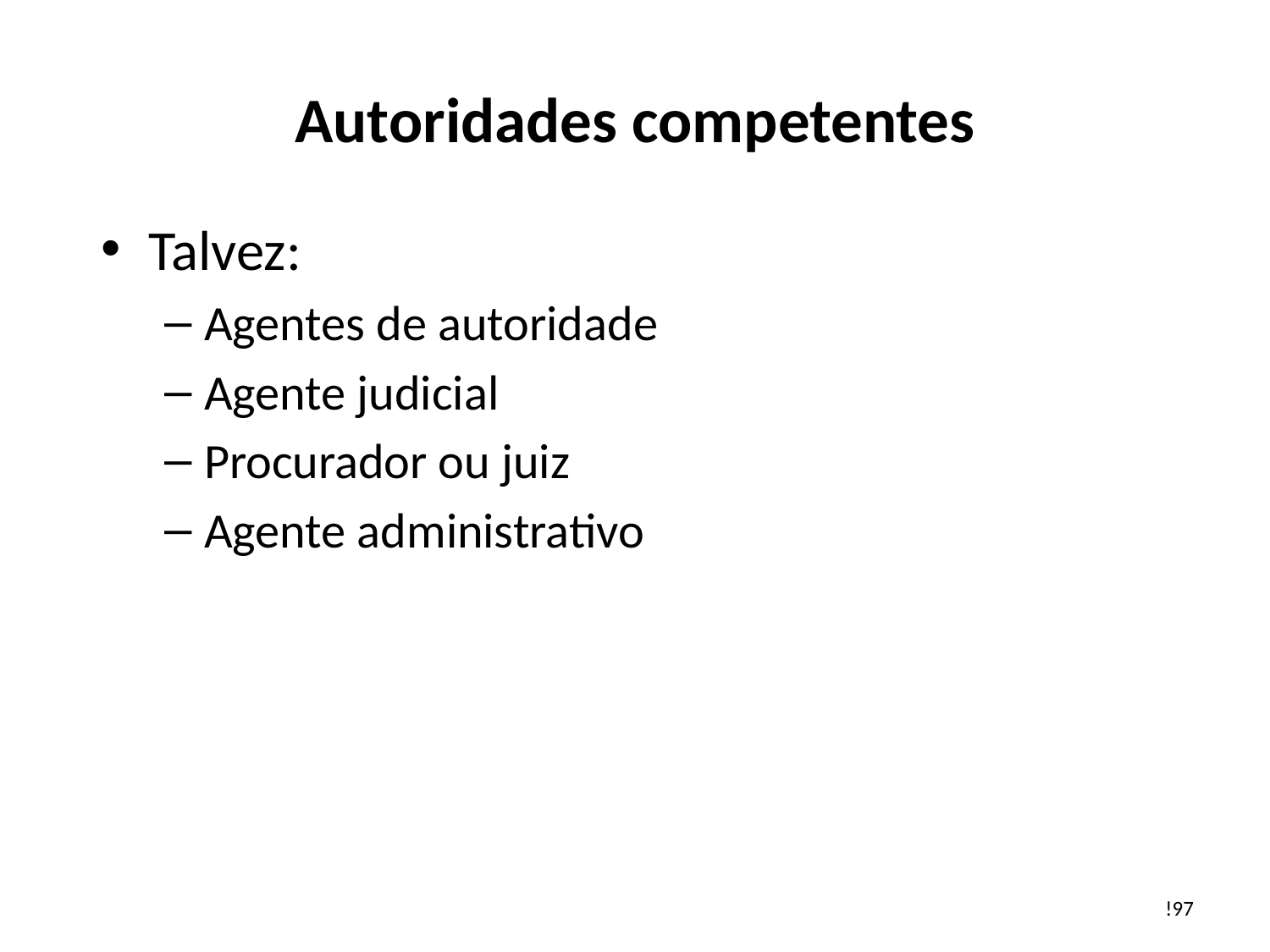

# Autoridades competentes
Talvez:
Agentes de autoridade
Agente judicial
Procurador ou juiz
Agente administrativo
!97